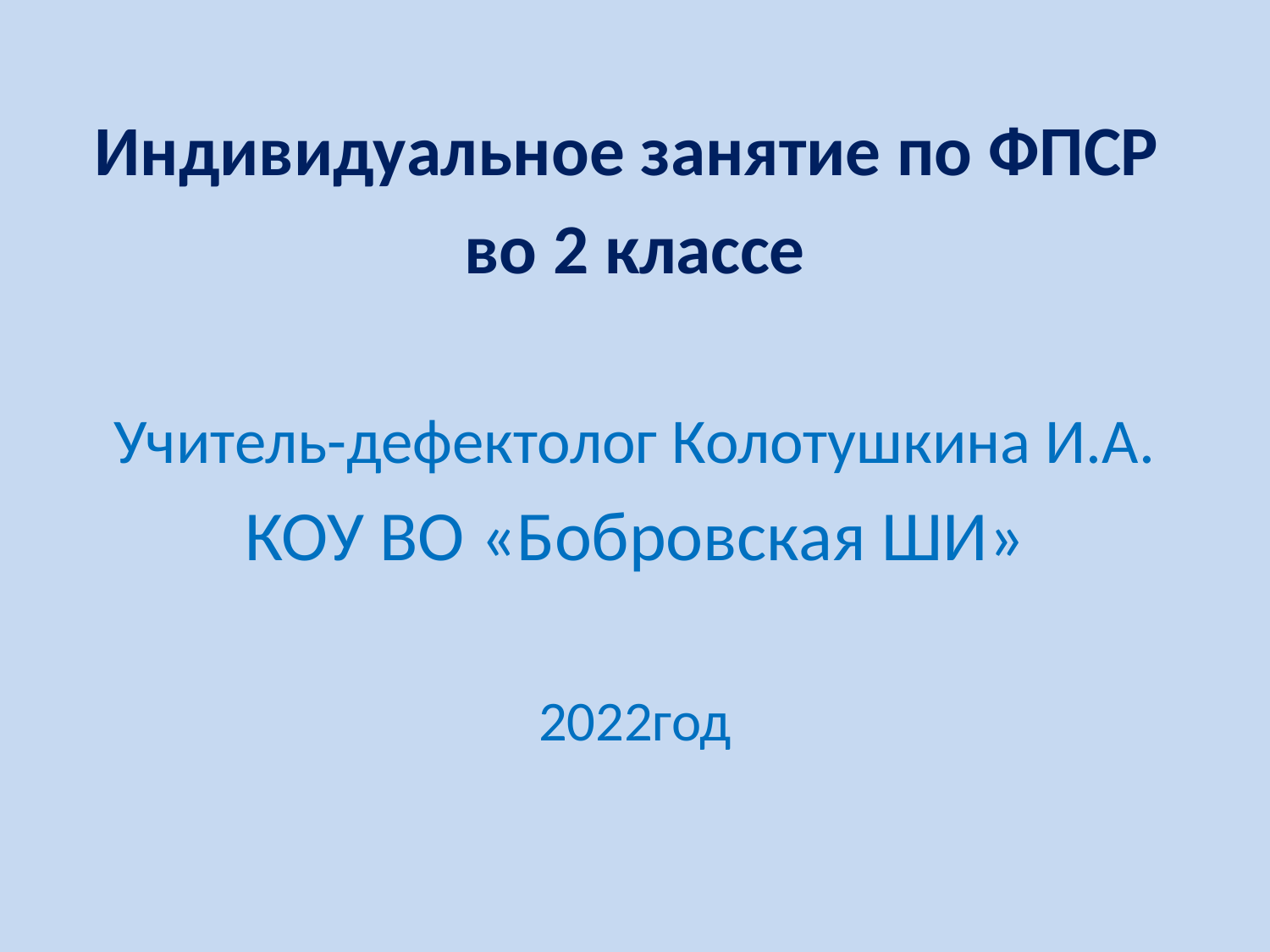

Индивидуальное занятие по ФПСР
во 2 классе

Учитель-дефектолог Колотушкина И.А.
КОУ ВО «Бобровская ШИ»

2022год
#